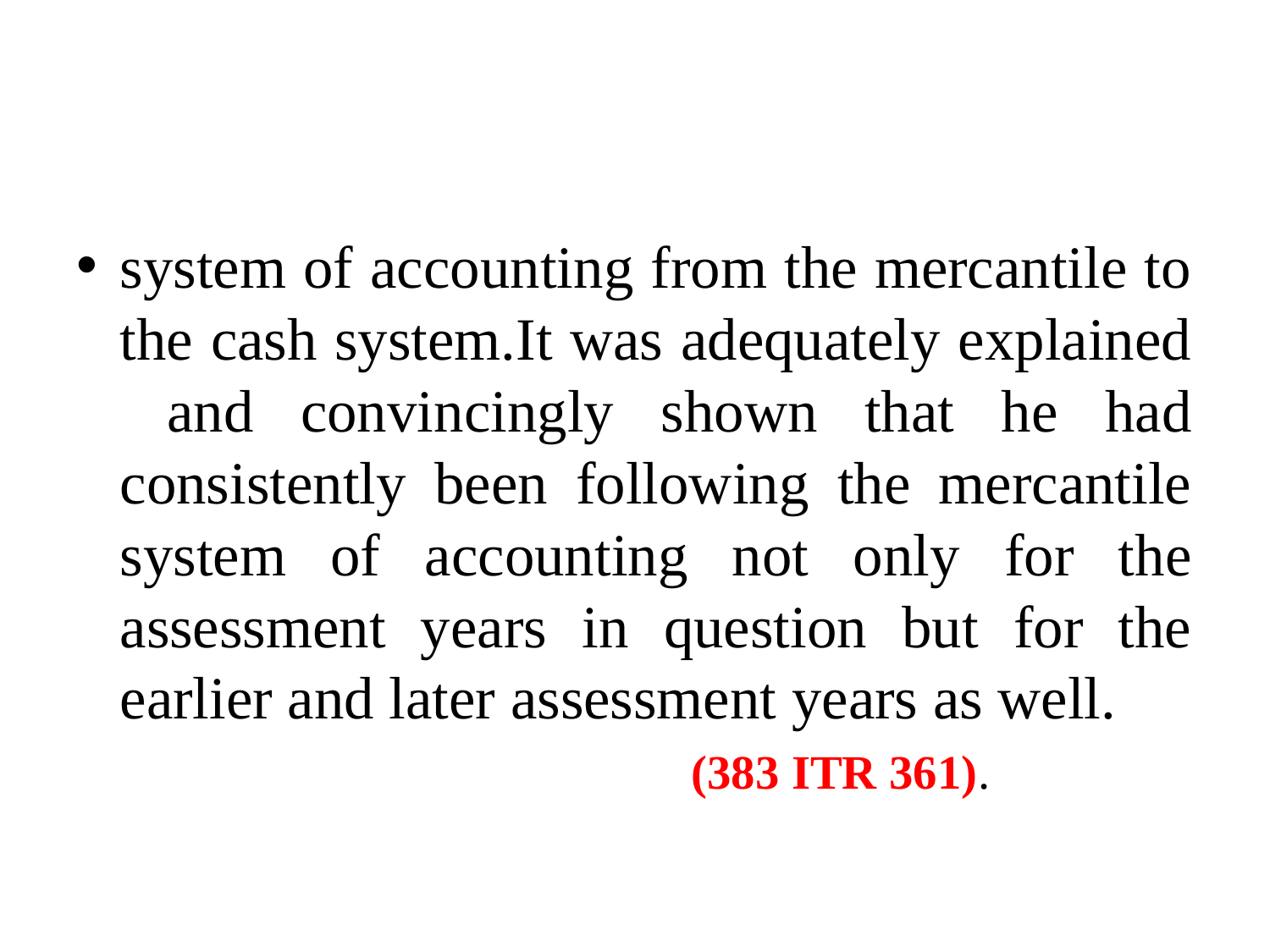

#
system of accounting from the mercantile to the cash system.It was adequately explained  and convincingly shown that he had consistently been following the mercantile system of accounting not only for the assessment years in question but for the earlier and later assessment years as well.
                                                   (383 ITR 361).